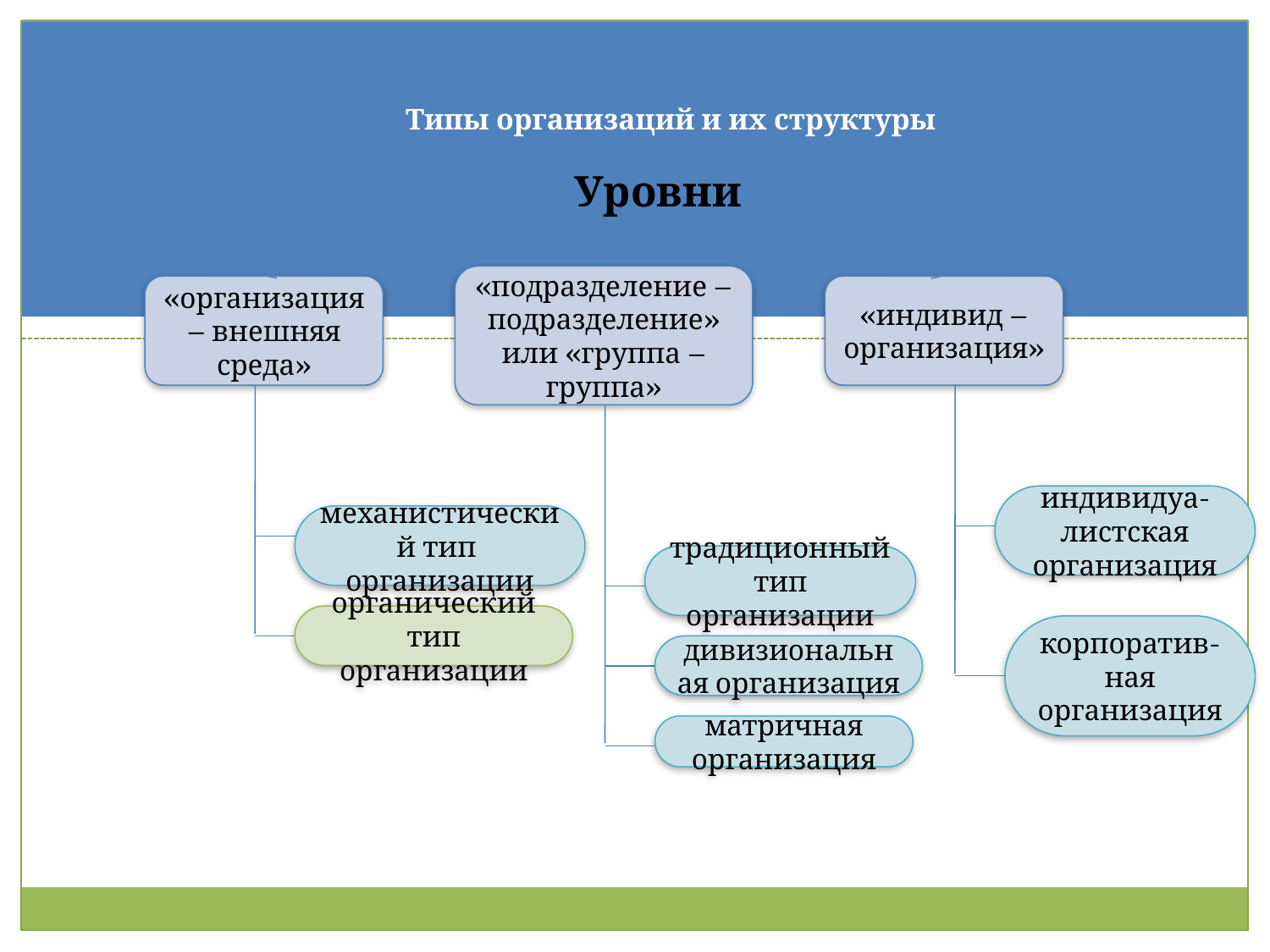

# Типы организаций и их структуры
Уровни
«подразделение – подразделение» или «группа – группа»
«организация – внешняя среда»
«индивид – организация»
индивидуа-листская организация
механистический тип  организации
традиционный тип организации
органический тип организации
корпоратив-ная организация
дивизиональная организация
матричная организация